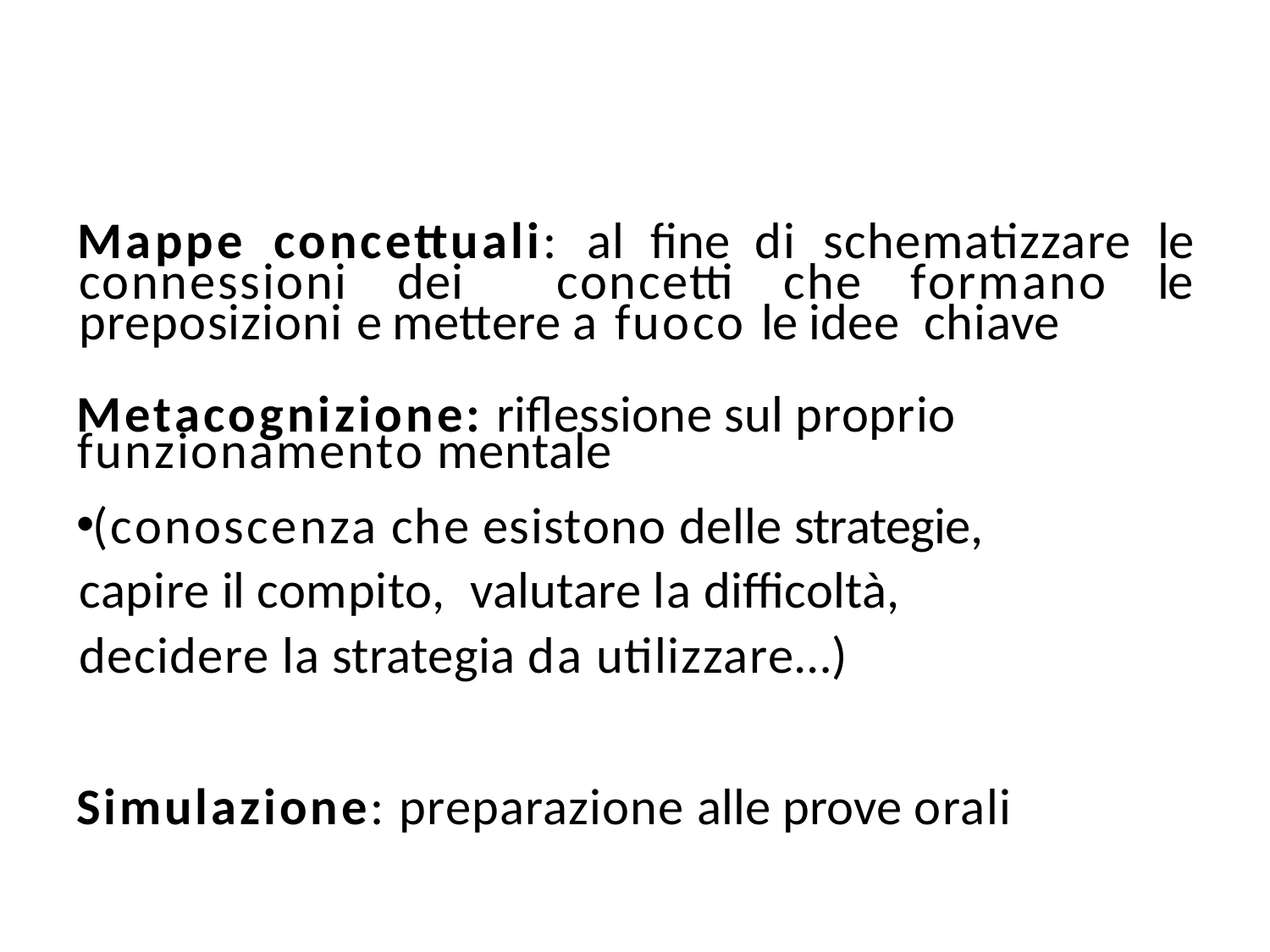

#
Mappe concettuali: al fine di schematizzare le connessioni dei  concetti che formano le preposizioni e mettere a fuoco le idee  chiave

Metacognizione: riflessione sul proprio funzionamento mentale
(conoscenza che esistono delle strategie, capire il compito,  valutare la difficoltà, decidere la strategia da utilizzare…)

Simulazione: preparazione alle prove orali